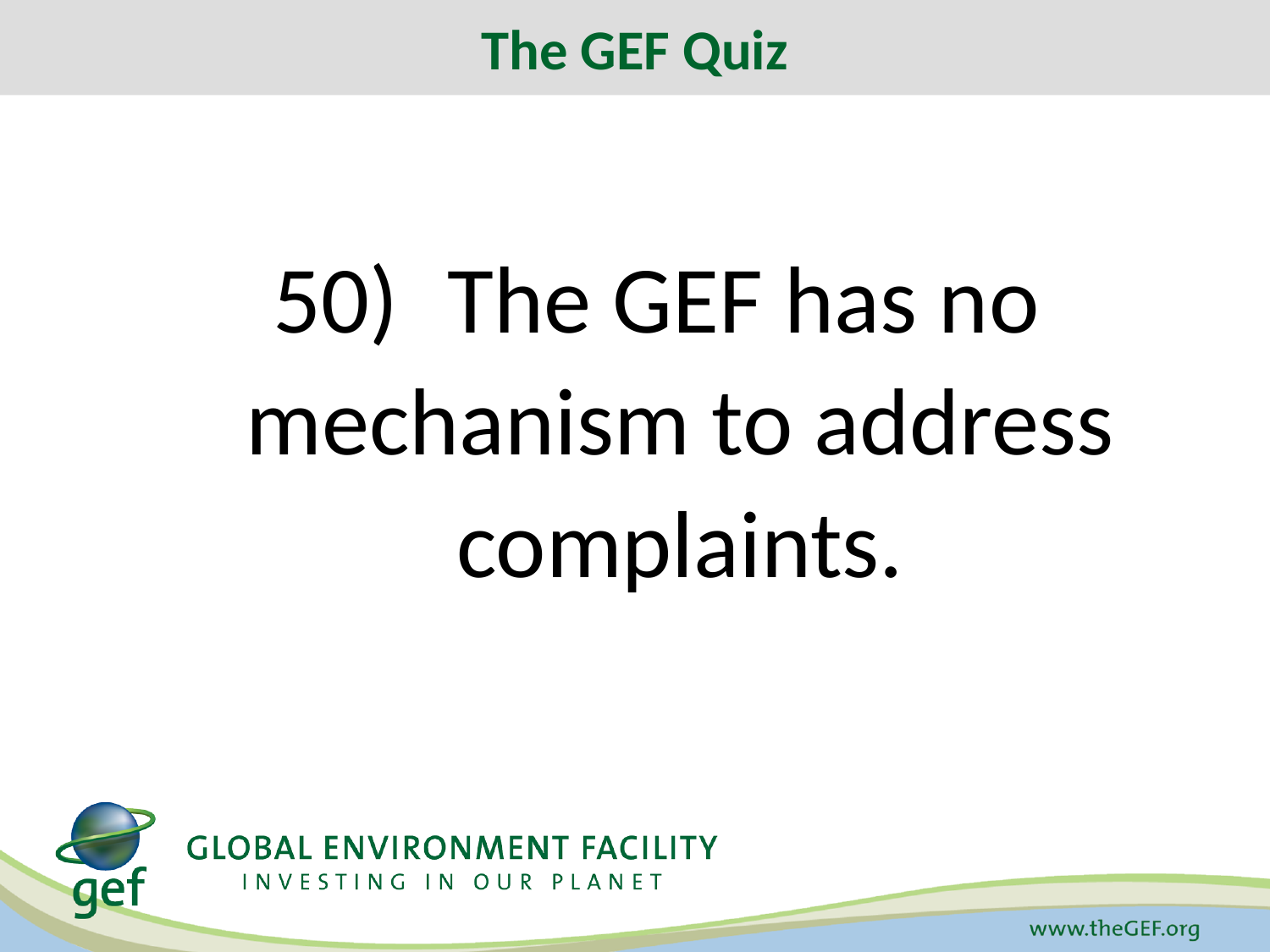

The GEF Quiz
# 50)	The GEF has no mechanism to address complaints.